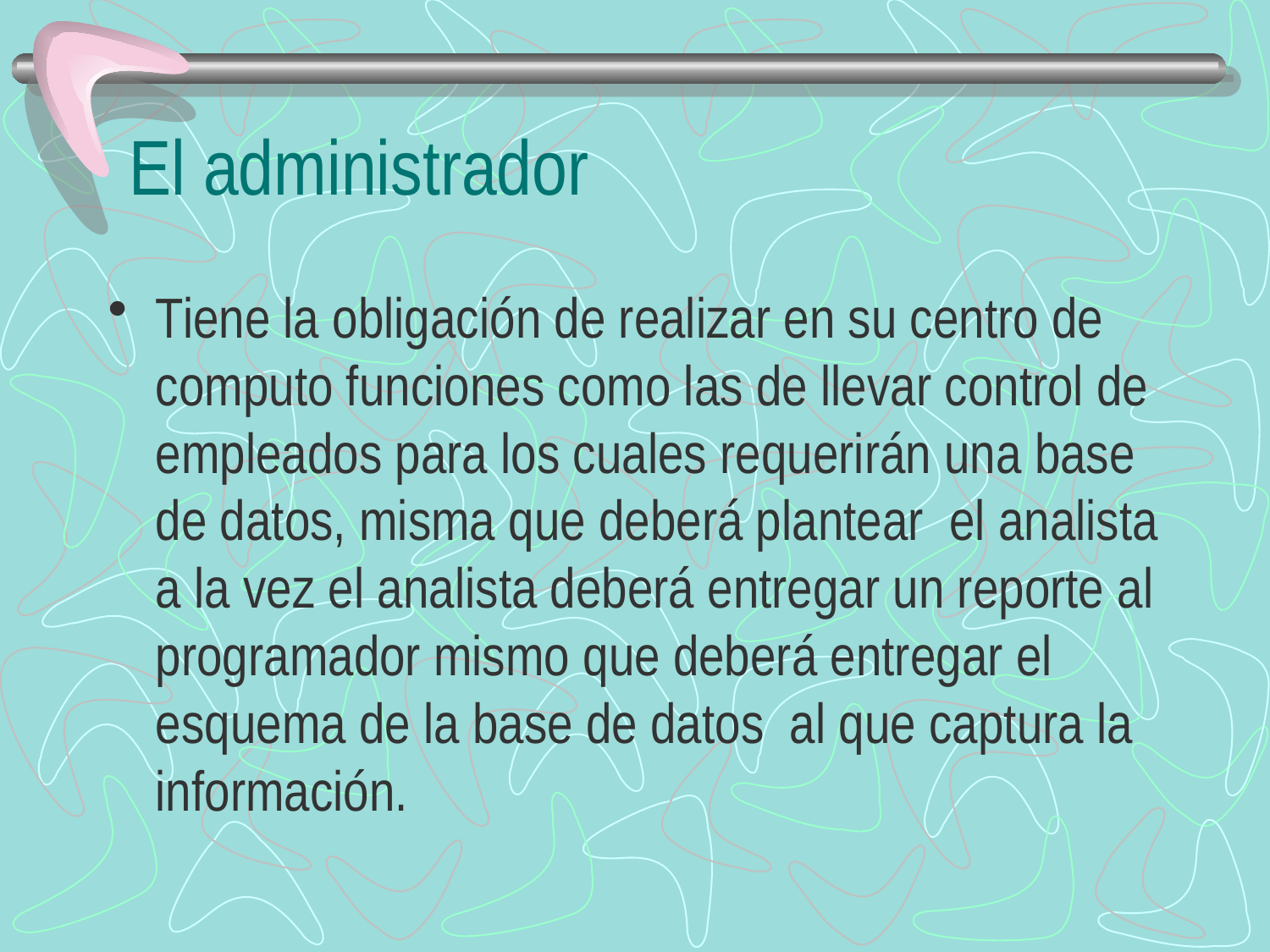

# El administrador
Tiene la obligación de realizar en su centro de computo funciones como las de llevar control de empleados para los cuales requerirán una base de datos, misma que deberá plantear  el analista a la vez el analista deberá entregar un reporte al programador mismo que deberá entregar el esquema de la base de datos  al que captura la información.